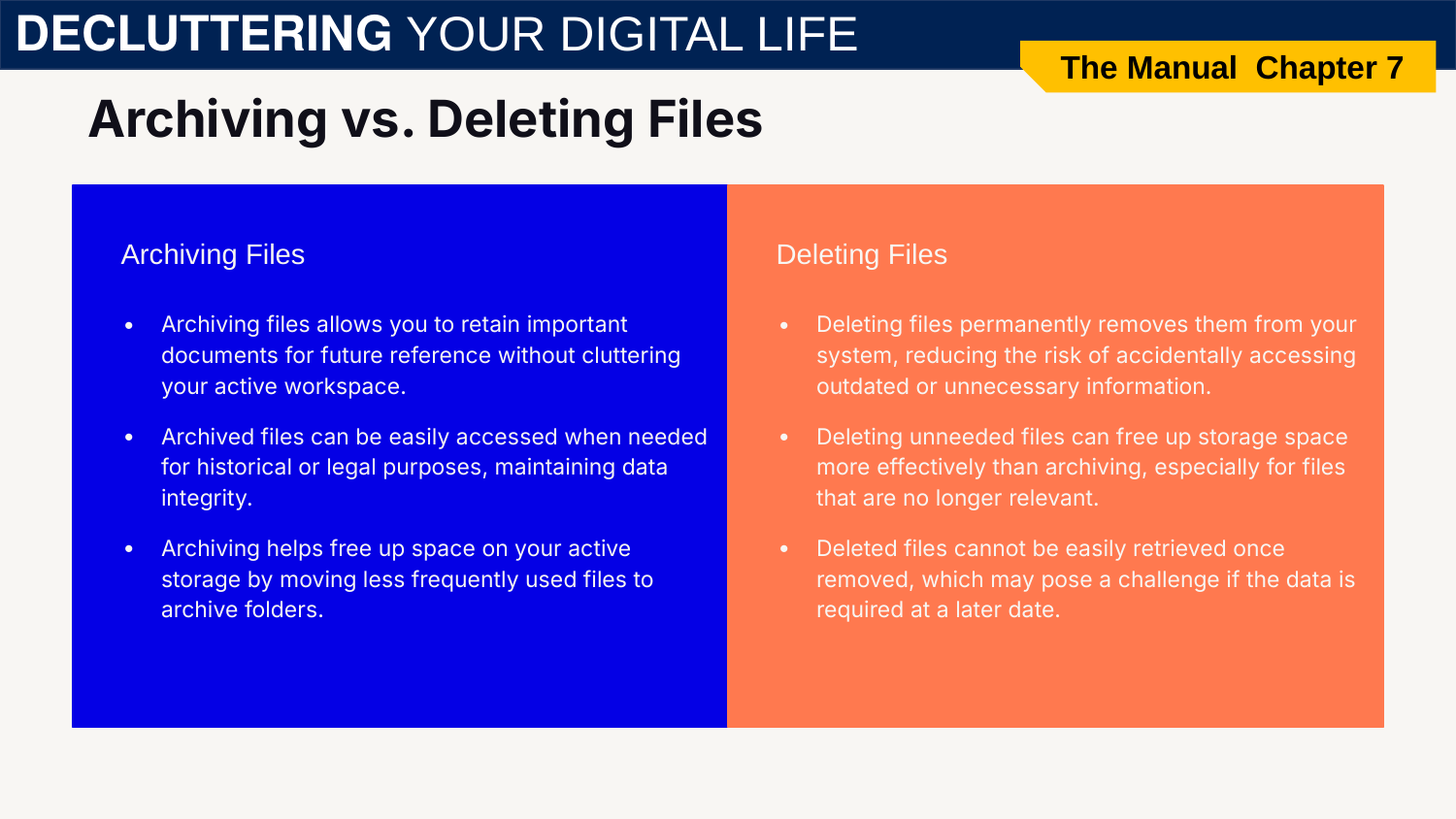

DECLUTTERING YOUR DIGITAL LIFE
The Manual  Chapter 7

# Archiving vs. Deleting Files
Archiving Files

Deleting Files
Archiving files allows you to retain important documents for future reference without cluttering your active workspace.
Archived files can be easily accessed when needed for historical or legal purposes, maintaining data integrity.
Archiving helps free up space on your active storage by moving less frequently used files to archive folders.
Deleting files permanently removes them from your system, reducing the risk of accidentally accessing outdated or unnecessary information.
Deleting unneeded files can free up storage space more effectively than archiving, especially for files that are no longer relevant.
Deleted files cannot be easily retrieved once removed, which may pose a challenge if the data is required at a later date.